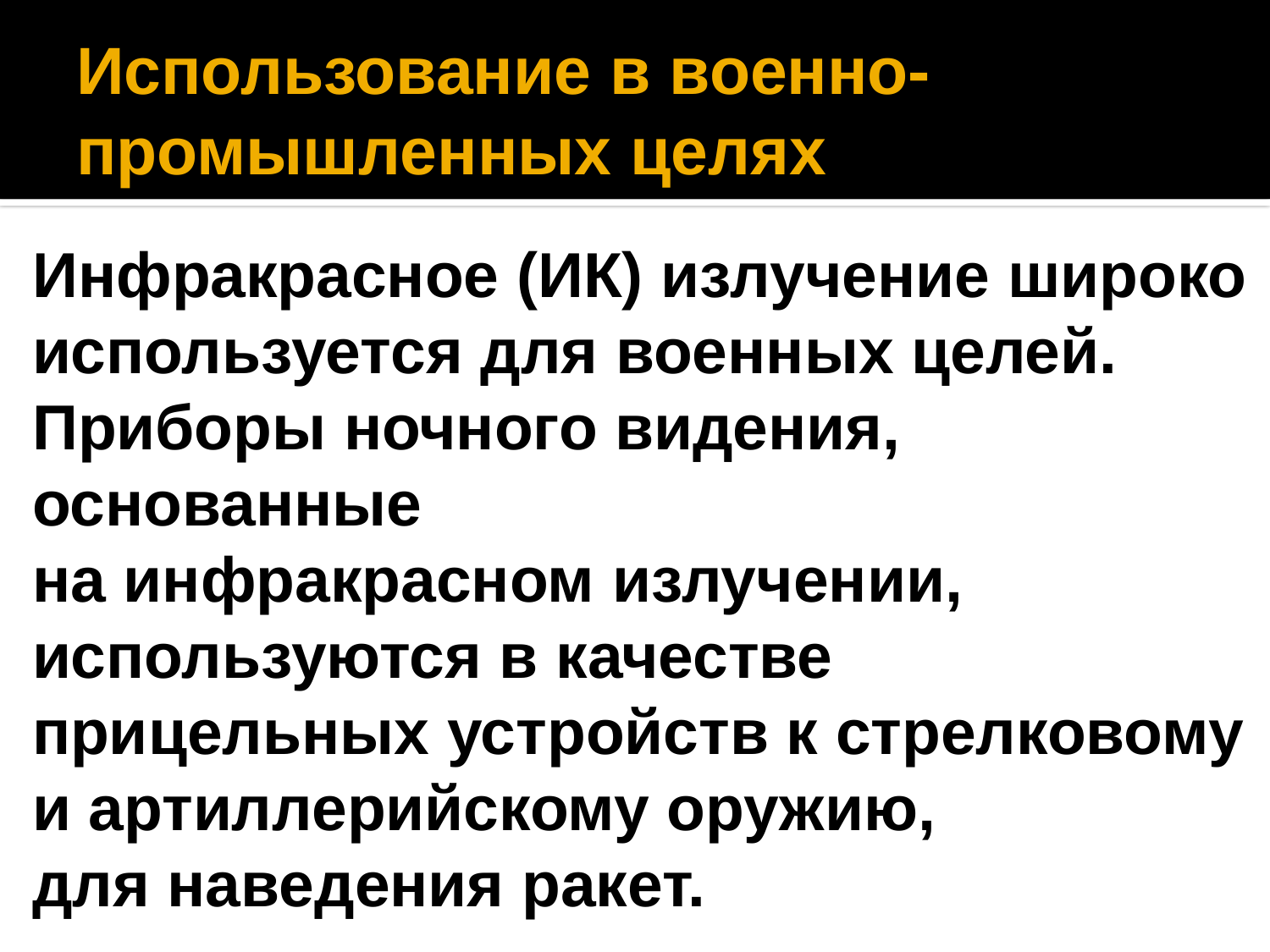

# Использование в военно-промышленных целях
Инфракрасное (ИК) излучение широко
используется для военных целей.
Приборы ночного видения, основанные
на инфракрасном излучении,
используются в качестве
прицельных устройств к стрелковому
и артиллерийскому оружию,
для наведения ракет.